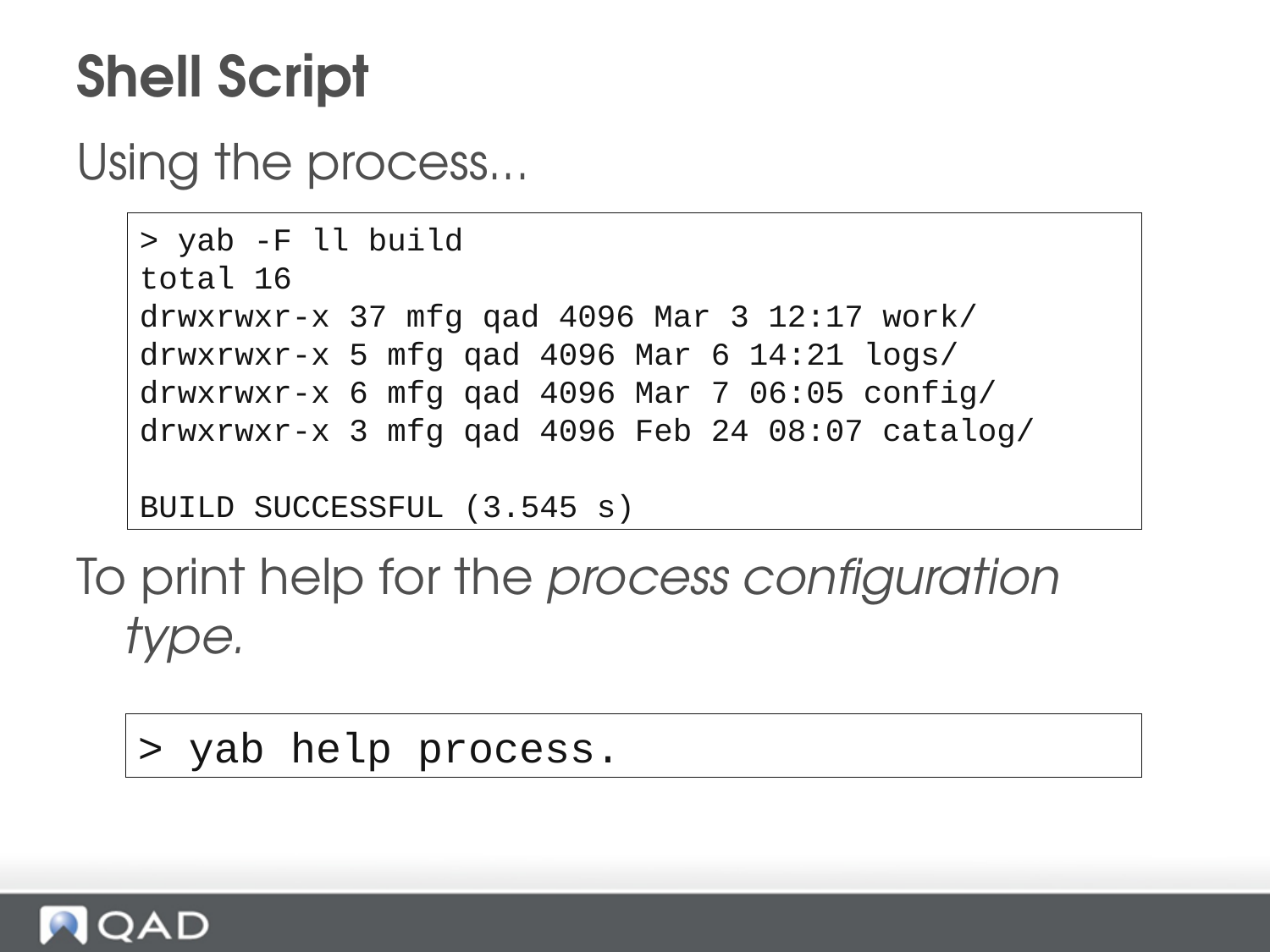

# Shell Script
Using the process...

To print help for the process configuration type.
> yab -F ll build
total 16
drwxrwxr-x 37 mfg qad 4096 Mar 3 12:17 work/
drwxrwxr-x 5 mfg qad 4096 Mar 6 14:21 logs/
drwxrwxr-x 6 mfg qad 4096 Mar 7 06:05 config/
drwxrwxr-x 3 mfg qad 4096 Feb 24 08:07 catalog/

BUILD SUCCESSFUL (3.545 s)
> yab help process.